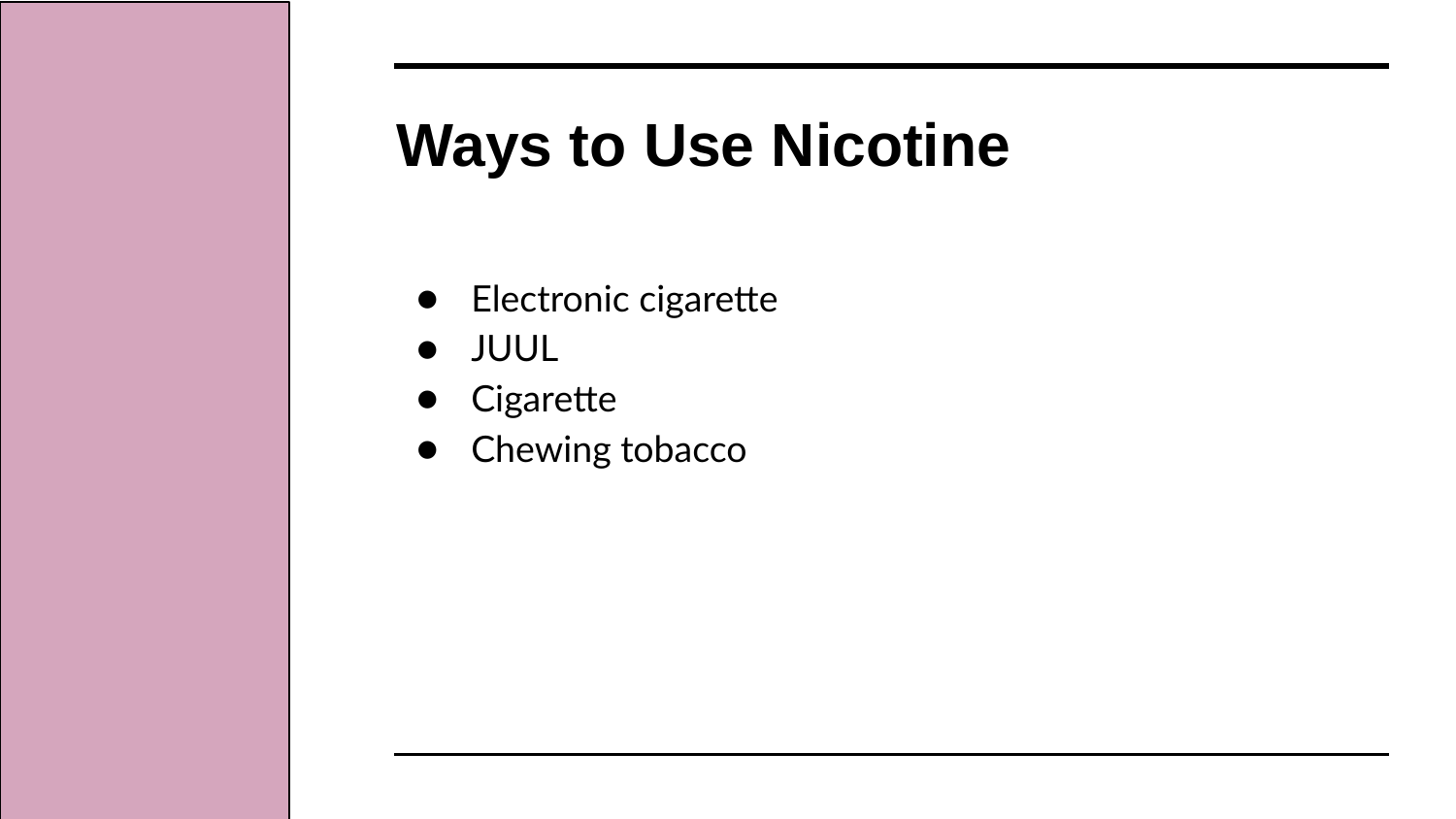

# Ways to Use Nicotine
Electronic cigarette
JUUL
Cigarette
Chewing tobacco